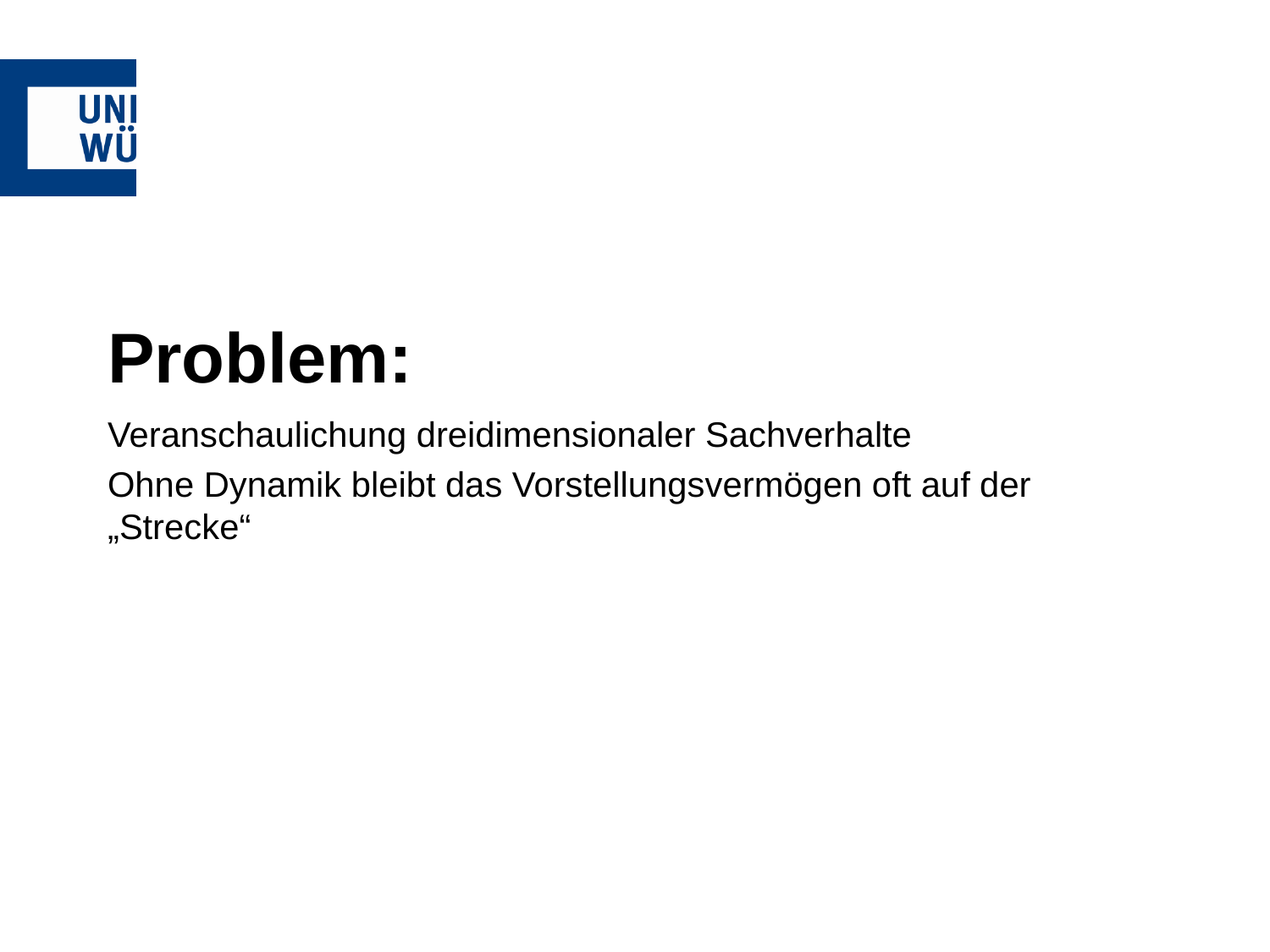

# Problem:
Veranschaulichung dreidimensionaler Sachverhalte
Ohne Dynamik bleibt das Vorstellungsvermögen oft auf der „Strecke“